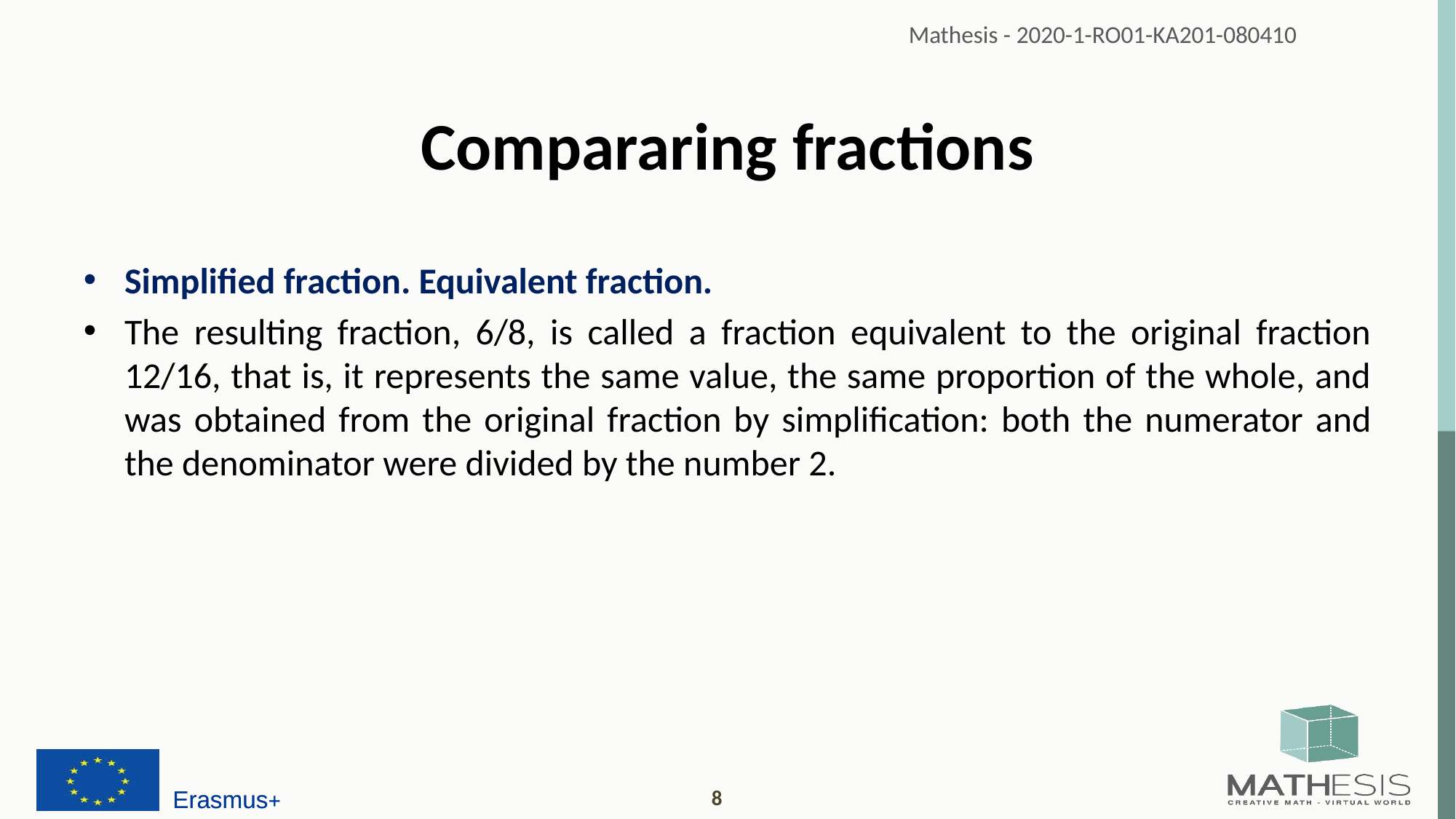

# Compararing fractions
Simplified fraction. Equivalent fraction.
The resulting fraction, 6/8, is called a fraction equivalent to the original fraction 12/16, that is, it represents the same value, the same proportion of the whole, and was obtained from the original fraction by simplification: both the numerator and the denominator were divided by the number 2.